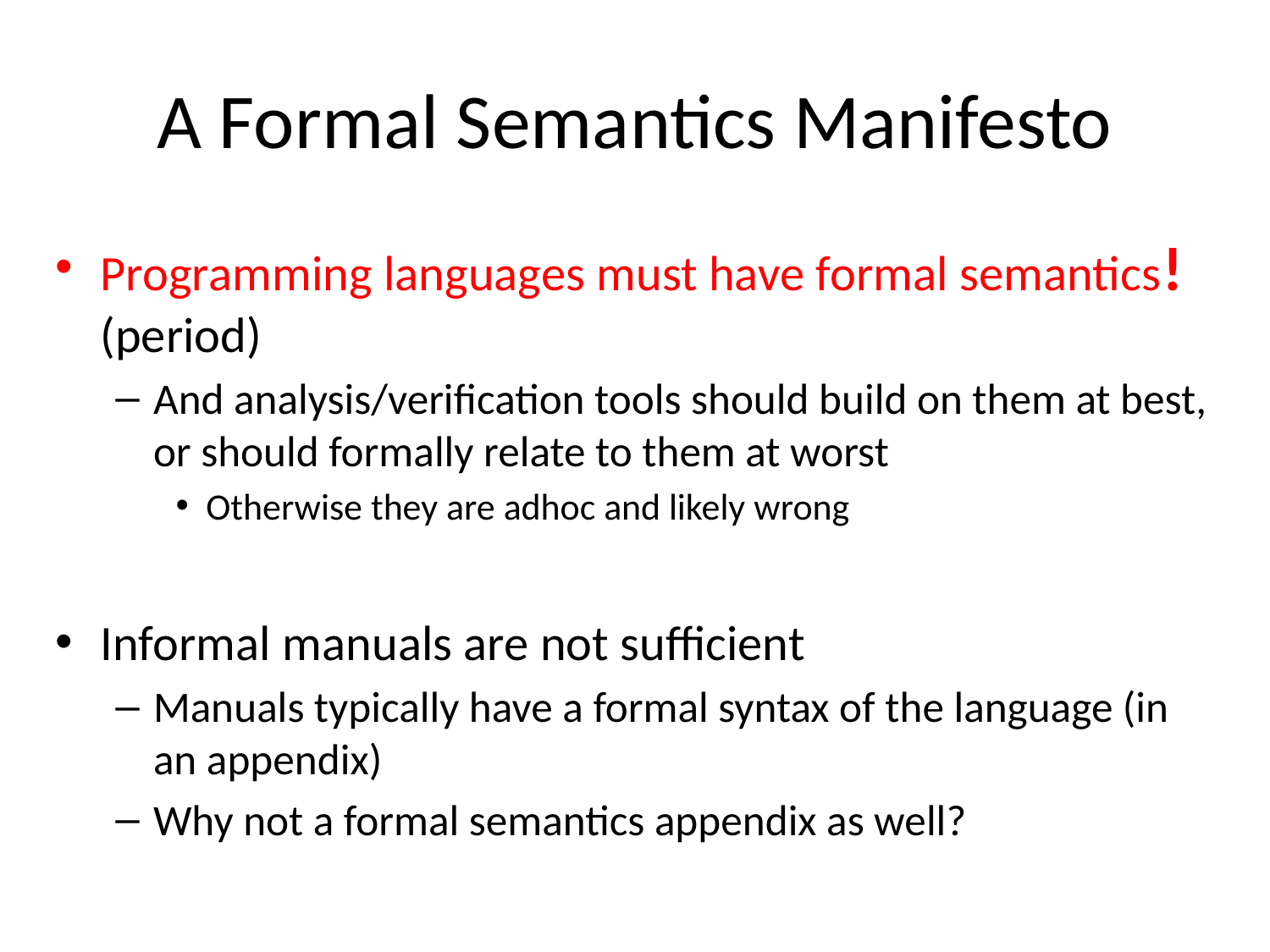

# A Formal Semantics Manifesto
Programming languages must have formal semantics! (period)
And analysis/verification tools should build on them at best, or should formally relate to them at worst
Otherwise they are adhoc and likely wrong

Informal manuals are not sufficient
Manuals typically have a formal syntax of the language (in an appendix)
Why not a formal semantics appendix as well?